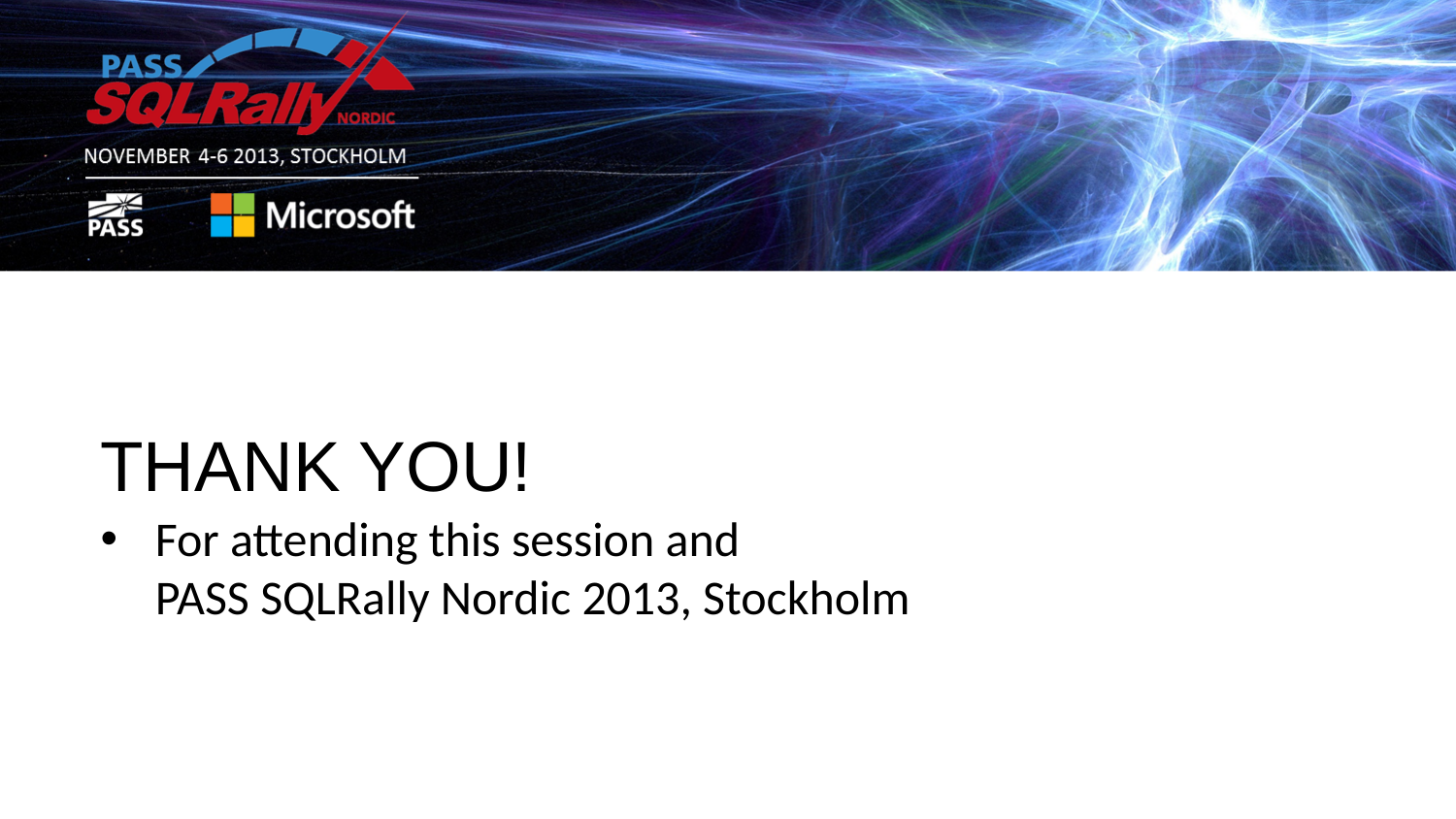

THANK YOU!
For attending this session and
PASS SQLRally Nordic 2013, Stockholm